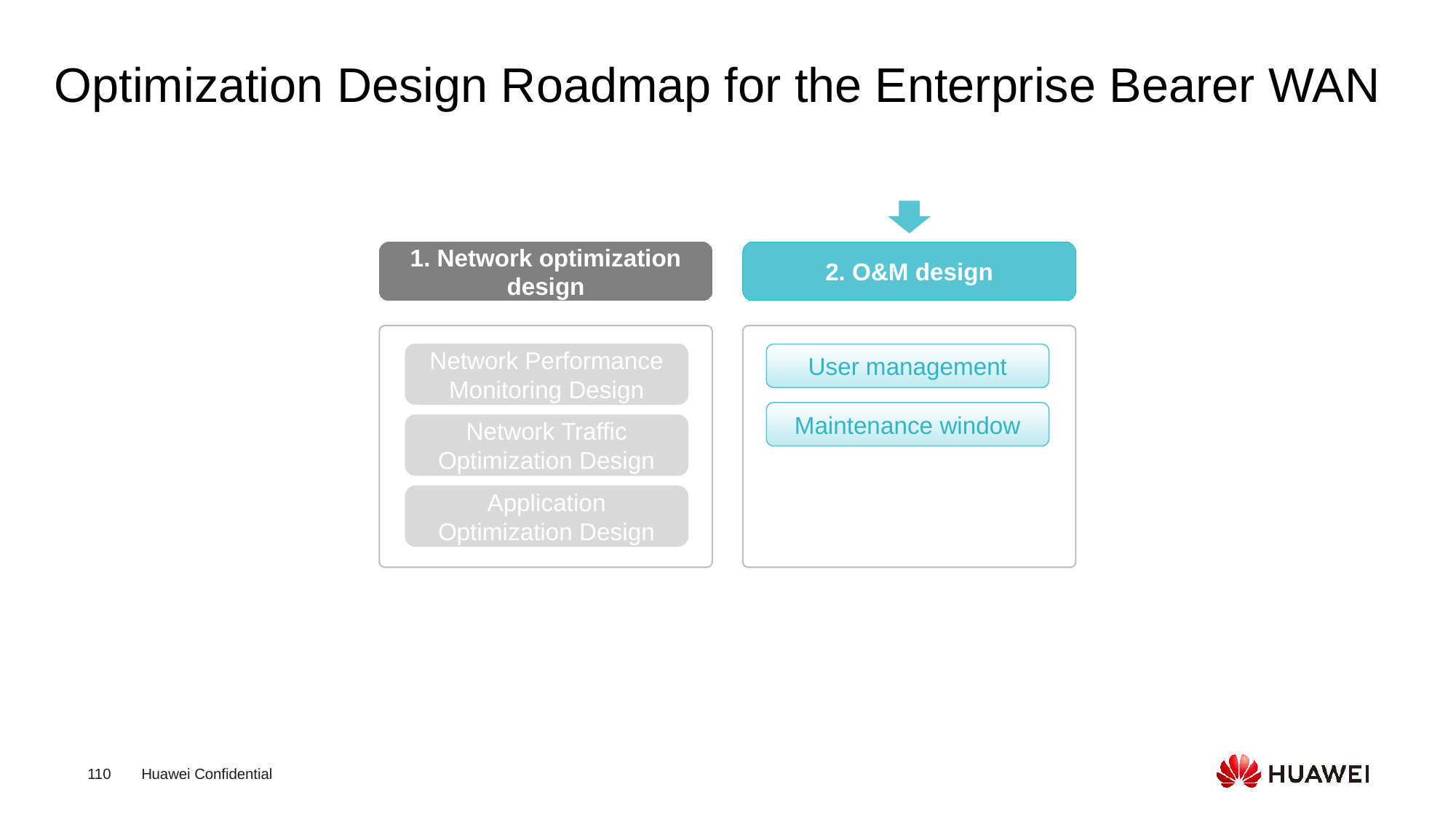

# Optimization Design Roadmap for the Enterprise Bearer WAN

1. Network optimization design
2. O&M design

Network Performance Monitoring Design
User management
Maintenance window
Network Traffic Optimization Design
Application Optimization Design